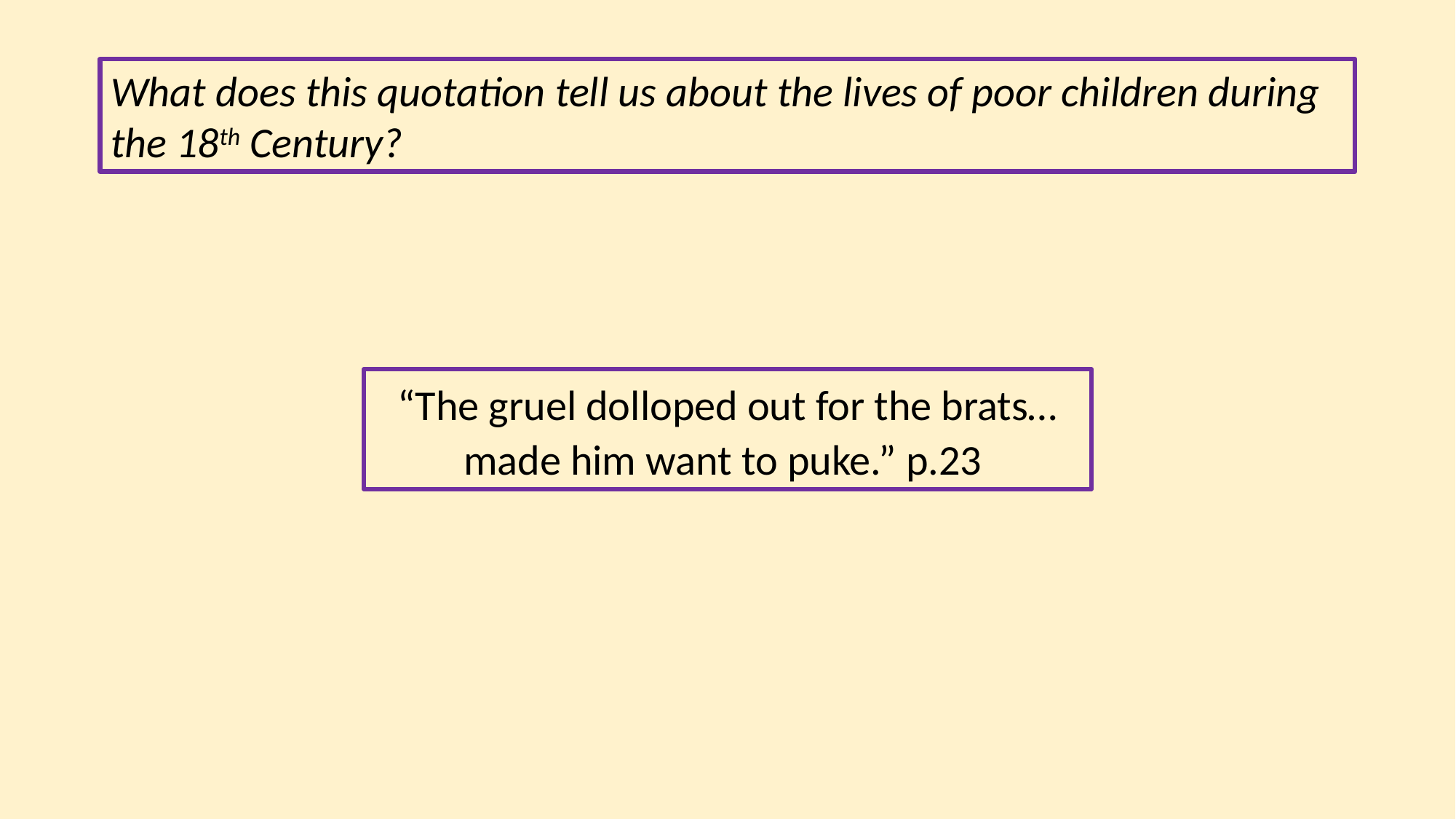

What does this quotation tell us about the lives of poor children during the 18th Century?
“The gruel dolloped out for the brats…made him want to puke.” p.23